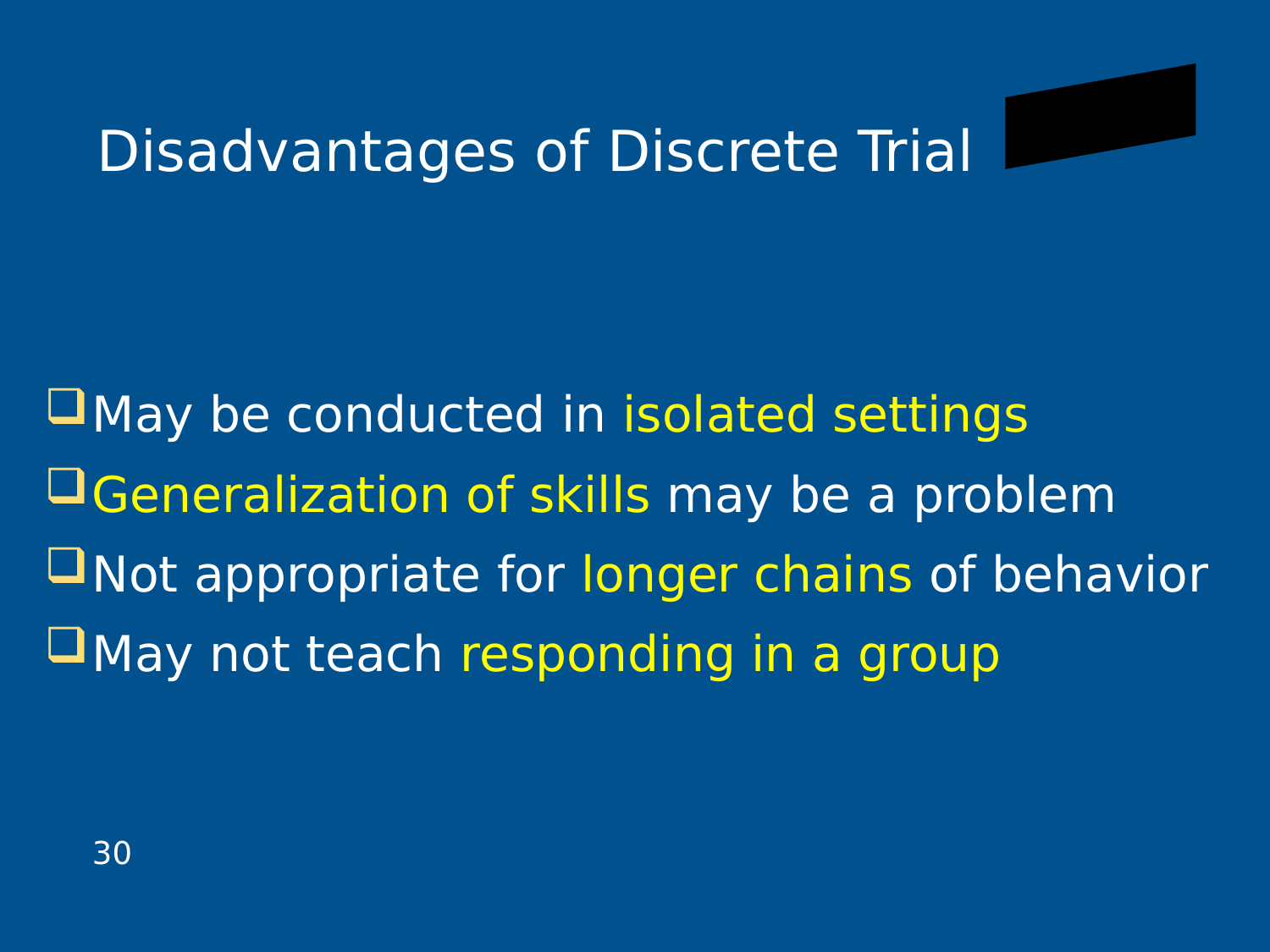

-
# Disadvantages of Discrete Trial
May be conducted in isolated settings
Generalization of skills may be a problem
Not appropriate for longer chains of behavior
May not teach responding in a group
30